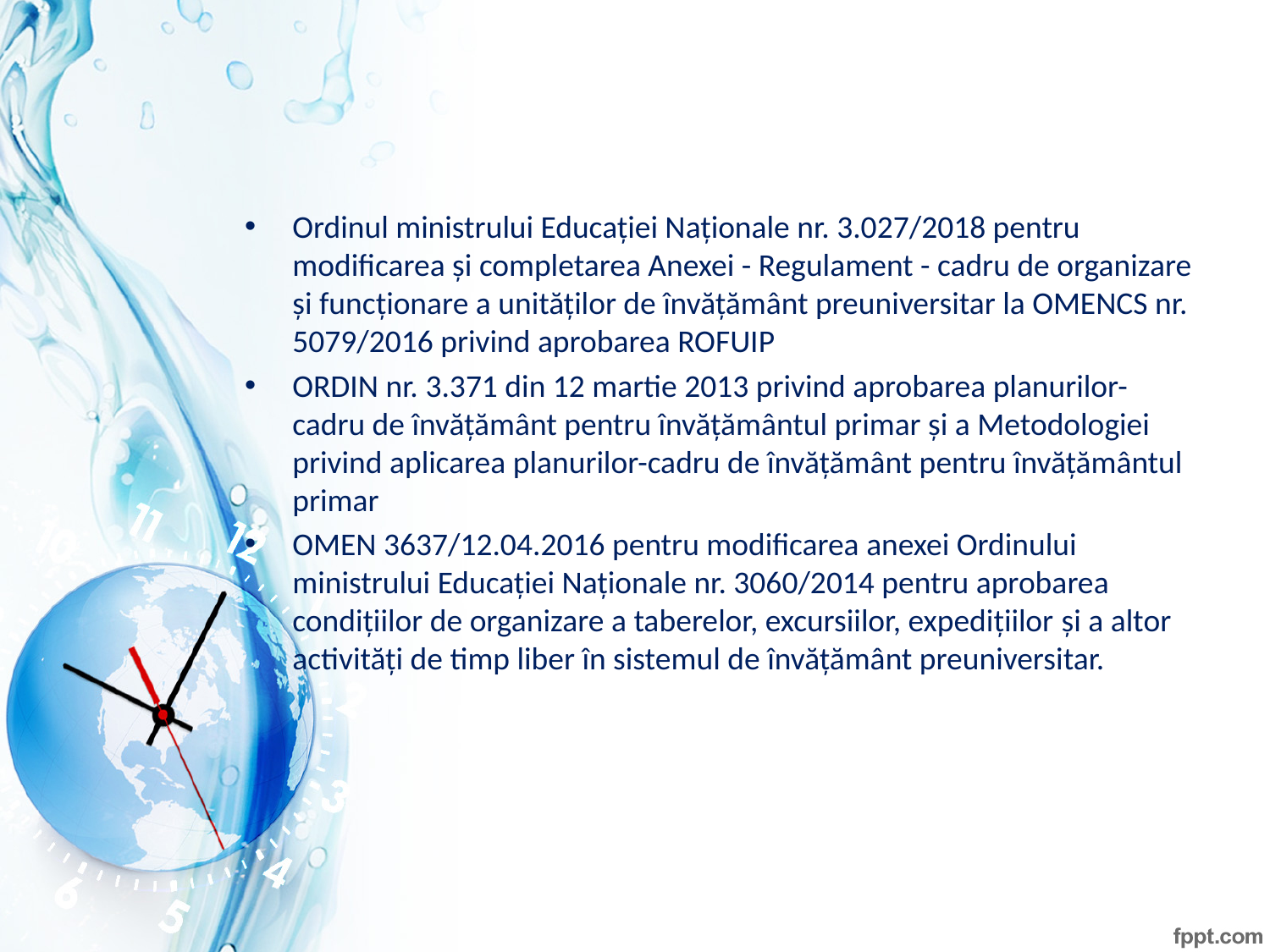

#
Ordinul ministrului Educației Naționale nr. 3.027/2018 pentru modificarea și completarea Anexei - Regulament - cadru de organizare și funcționare a unităților de învățământ preuniversitar la OMENCS nr. 5079/2016 privind aprobarea ROFUIP
ORDIN nr. 3.371 din 12 martie 2013 privind aprobarea planurilor-cadru de învățământ pentru învățământul primar și a Metodologiei privind aplicarea planurilor-cadru de învățământ pentru învățământul primar
OMEN 3637/12.04.2016 pentru modificarea anexei Ordinului ministrului Educației Naționale nr. 3060/2014 pentru aprobarea condițiilor de organizare a taberelor, excursiilor, expedițiilor şi a altor activități de timp liber în sistemul de învățământ preuniversitar.